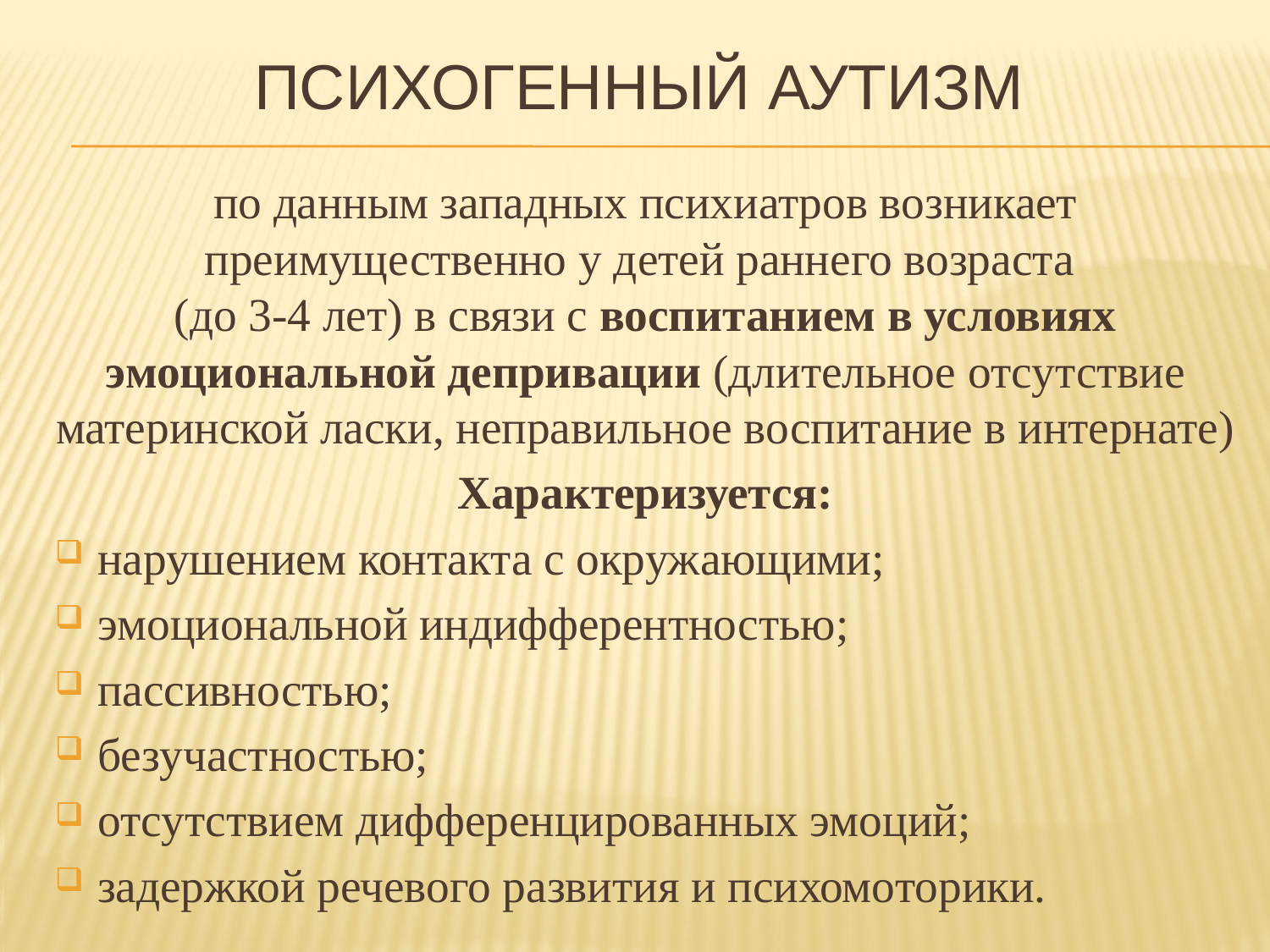

# Психогенный аутизм
по данным западных психиатров возникает преимущественно у детей раннего возраста
(до 3-4 лет) в связи с воспитанием в условиях эмоциональной депривации (длительное отсутствие материнской ласки, неправильное воспитание в интернате)
Характеризуется:
нарушением контакта с окружающими;
эмоциональной индифферентностью;
пассивностью;
безучастностью;
отсутствием дифференцированных эмоций;
задержкой речевого развития и психомоторики.